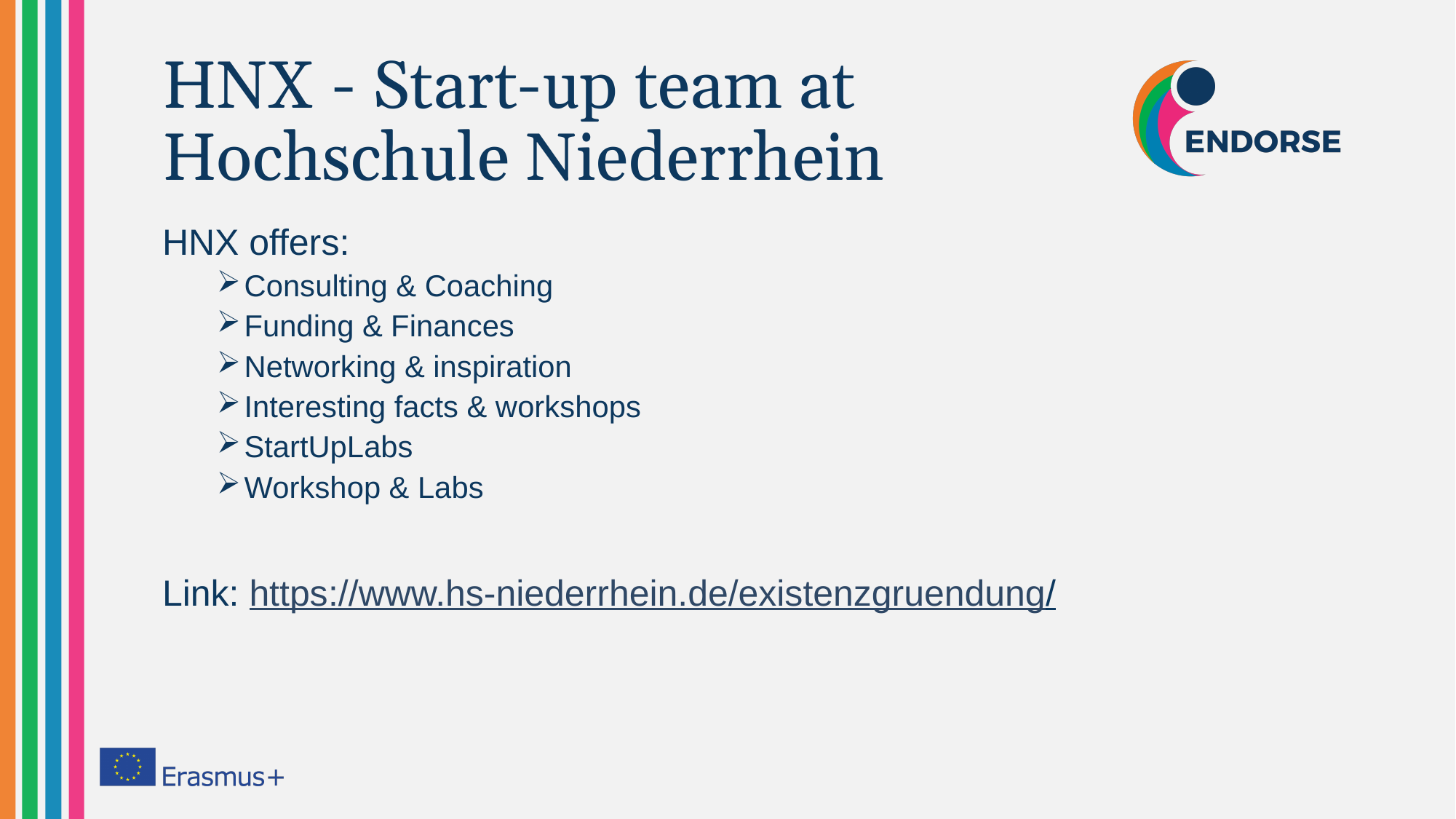

# HNX - Start-up team at Hochschule Niederrhein
HNX offers:
Consulting & Coaching
Funding & Finances
Networking & inspiration
Interesting facts & workshops
StartUpLabs
Workshop & Labs

Link: https://www.hs-niederrhein.de/existenzgruendung/